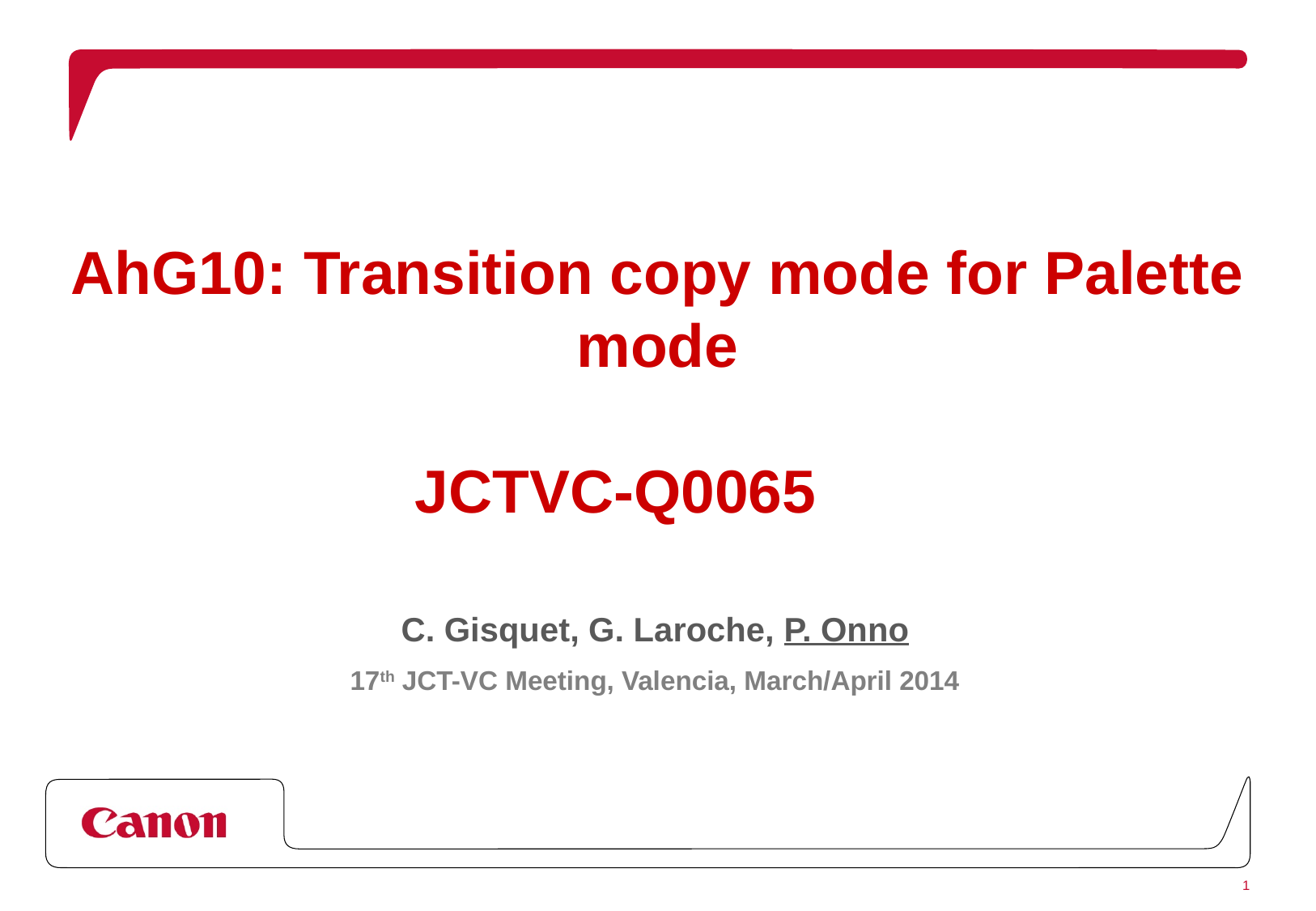

1
# AhG10: Transition copy mode for Palette mode JCTVC-Q0065
C. Gisquet, G. Laroche, P. Onno
17th JCT-VC Meeting, Valencia, March/April 2014